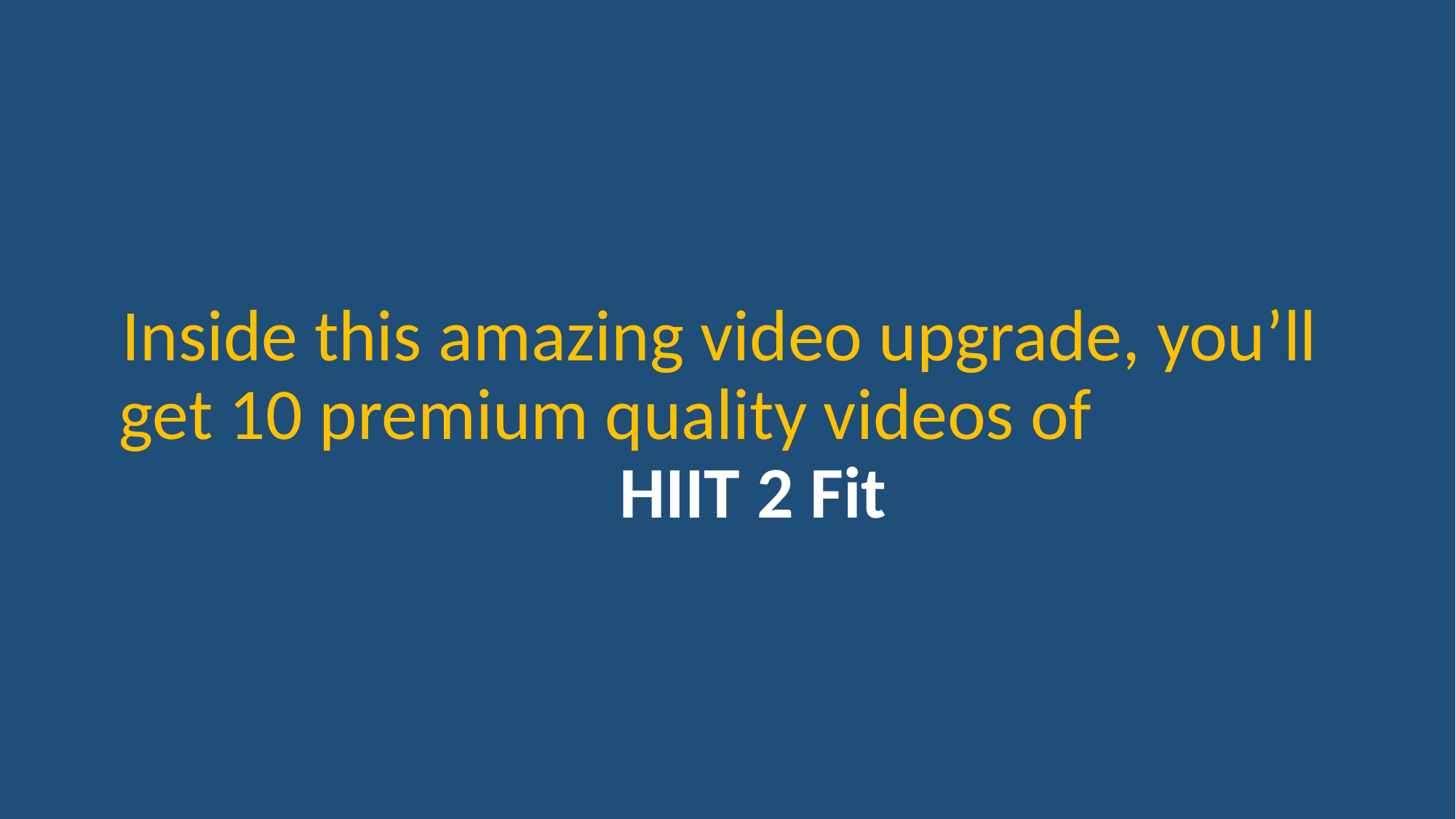

Inside this amazing video upgrade, you’ll  get 10 premium quality videos of                   HIIT 2 Fit